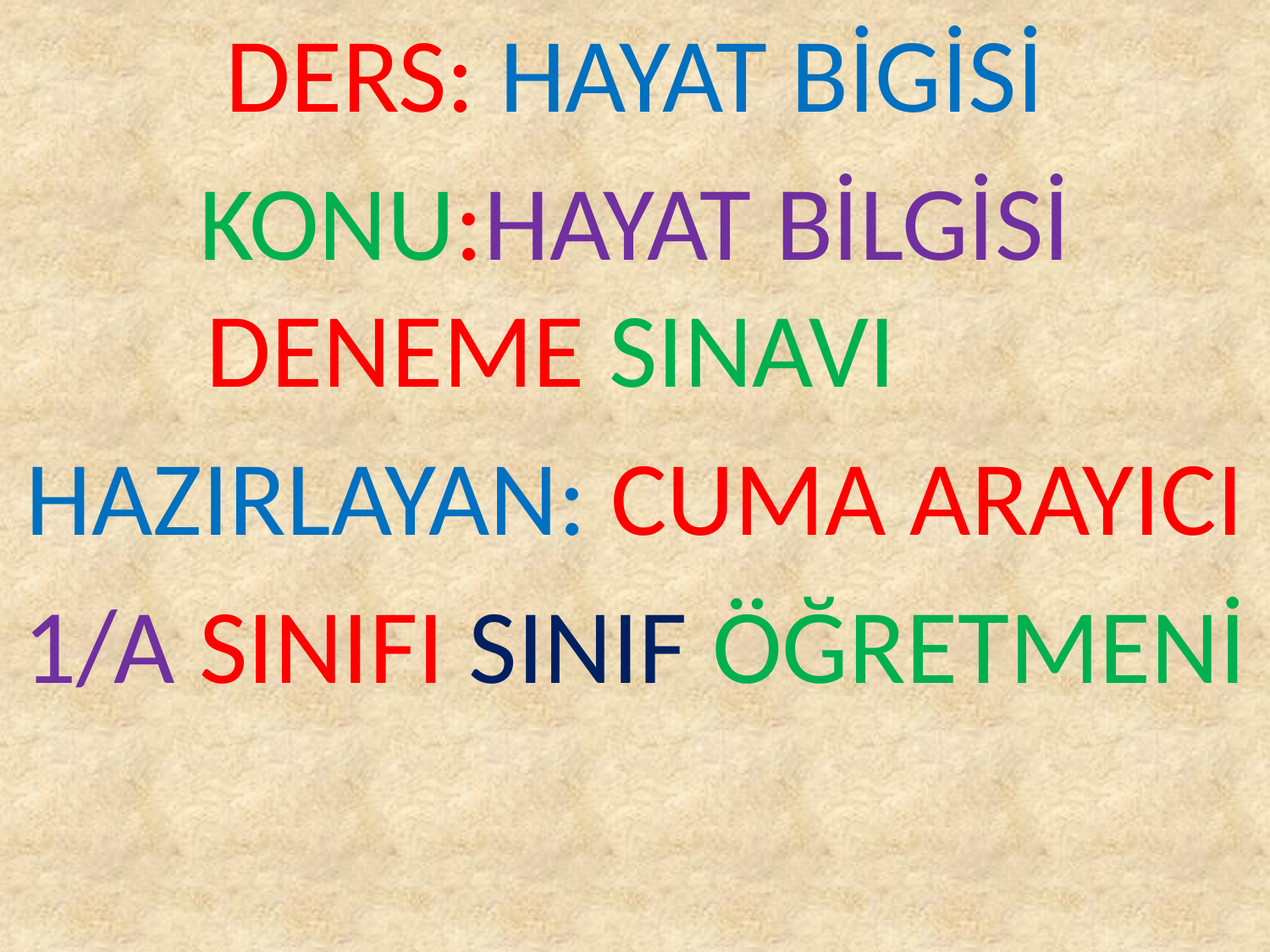

DERS: HAYAT BİGİSİ
KONU:HAYAT BİLGİSİ DENEME SINAVI
HAZIRLAYAN: CUMA ARAYICI
1/A SINIFI SINIF ÖĞRETMENİ
#